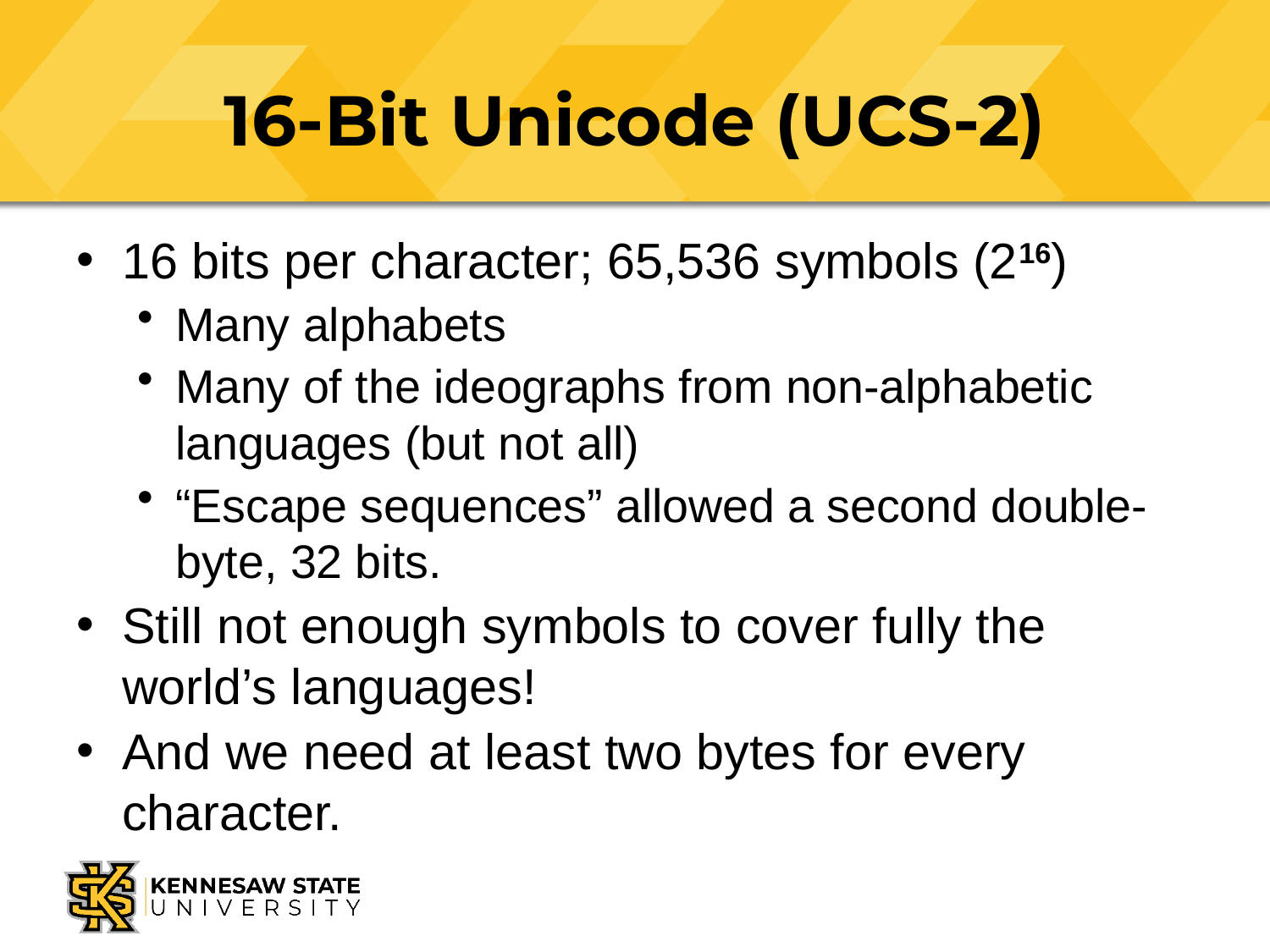

# 16-Bit Unicode (UCS-2)
16 bits per character; 65,536 symbols (216)
Many alphabets
Many of the ideographs from non-alphabetic languages (but not all)
“Escape sequences” allowed a second double-byte, 32 bits.
Still not enough symbols to cover fully the world’s languages!
And we need at least two bytes for every character.